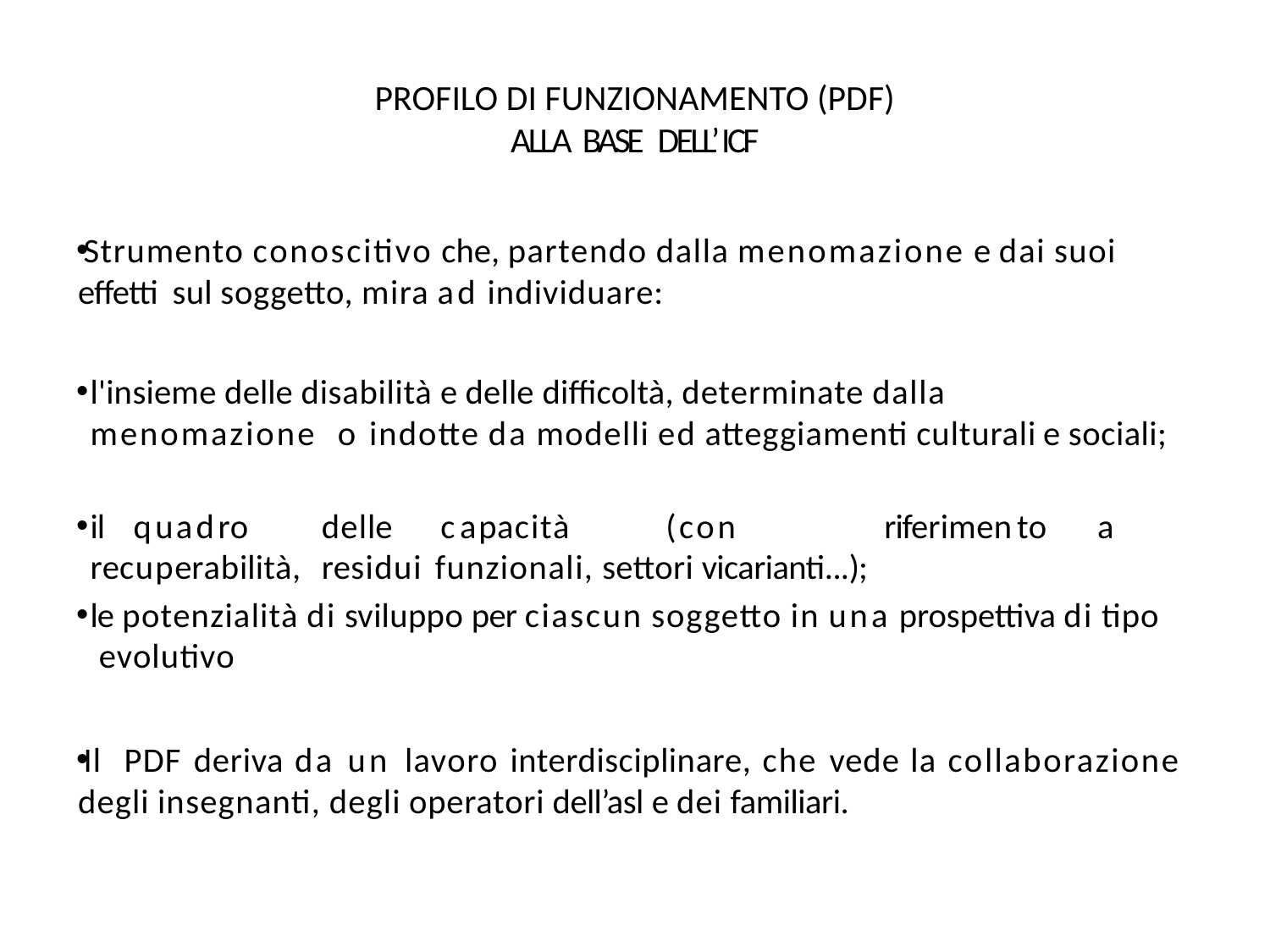

# PROFILO DI FUNZIONAMENTO (PDF) ALLA  BASE  DELL’ ICF
Strumento conoscitivo che, partendo dalla menomazione e dai suoi effetti  sul soggetto, mira ad individuare:

l'insieme delle disabilità e delle difficoltà, determinate dalla menomazione  o indotte da modelli ed atteggiamenti culturali e sociali;

il	quadro	delle	capacità	(con	riferimento	a	recuperabilità,	residui  funzionali, settori vicarianti...);
le potenzialità di sviluppo per ciascun soggetto in una prospettiva di tipo  evolutivo

Il  PDF deriva da un lavoro interdisciplinare, che vede la collaborazione  degli insegnanti, degli operatori dell’asl e dei familiari.